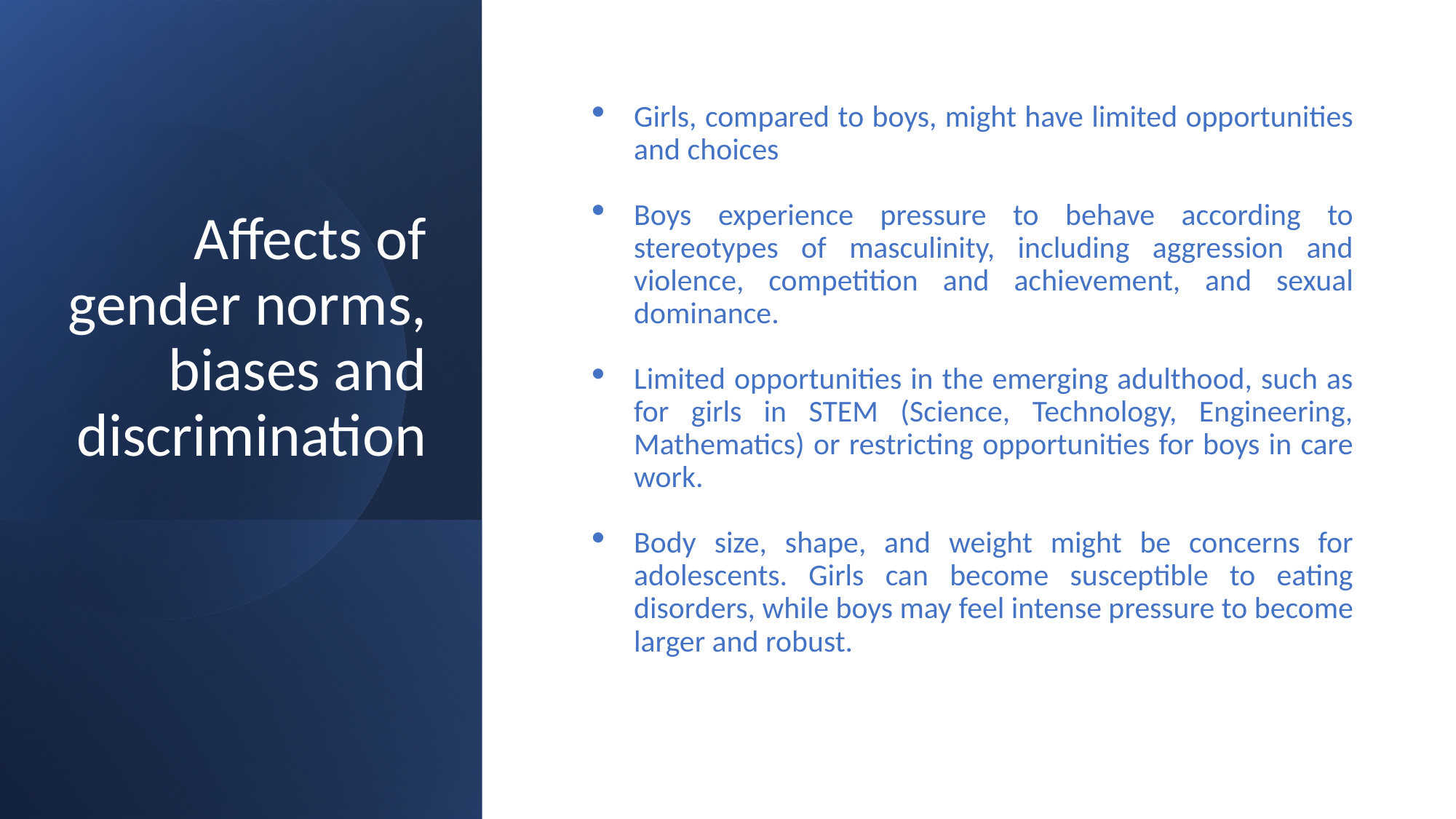

# Affects of gender norms, biases and discrimination
Girls, compared to boys, might have limited opportunities and choices

Boys experience pressure to behave according to stereotypes of masculinity, including aggression and violence, competition and achievement, and sexual dominance.

Limited opportunities in the emerging adulthood, such as for girls in STEM (Science, Technology, Engineering, Mathematics) or restricting opportunities for boys in care work.

Body size, shape, and weight might be concerns for adolescents. Girls can become susceptible to eating disorders, while boys may feel intense pressure to become larger and robust.